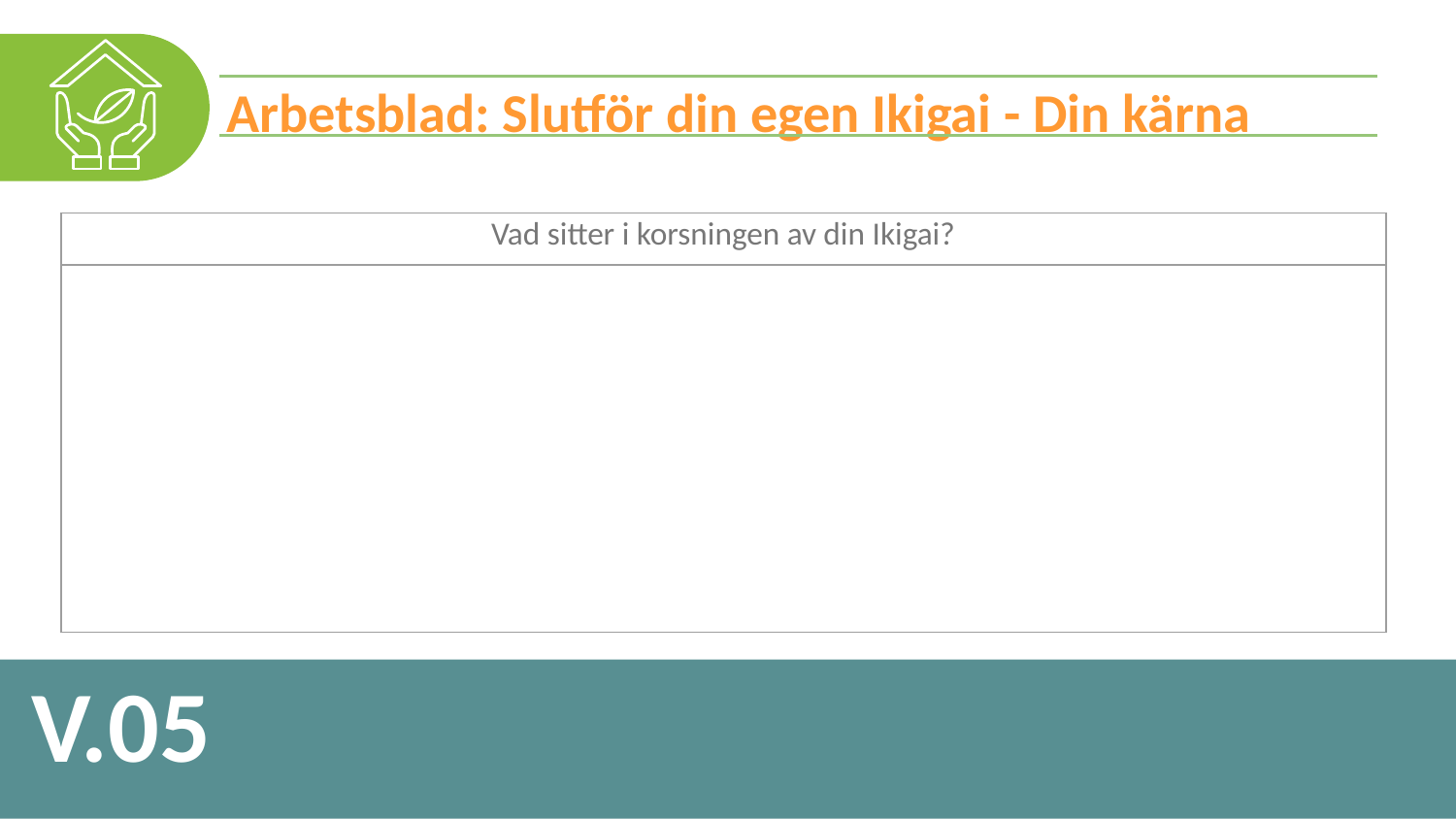

Arbetsblad: Slutför din egen Ikigai - Din kärna

| Vad sitter i korsningen av din Ikigai? |
| --- |
|  |

V.05